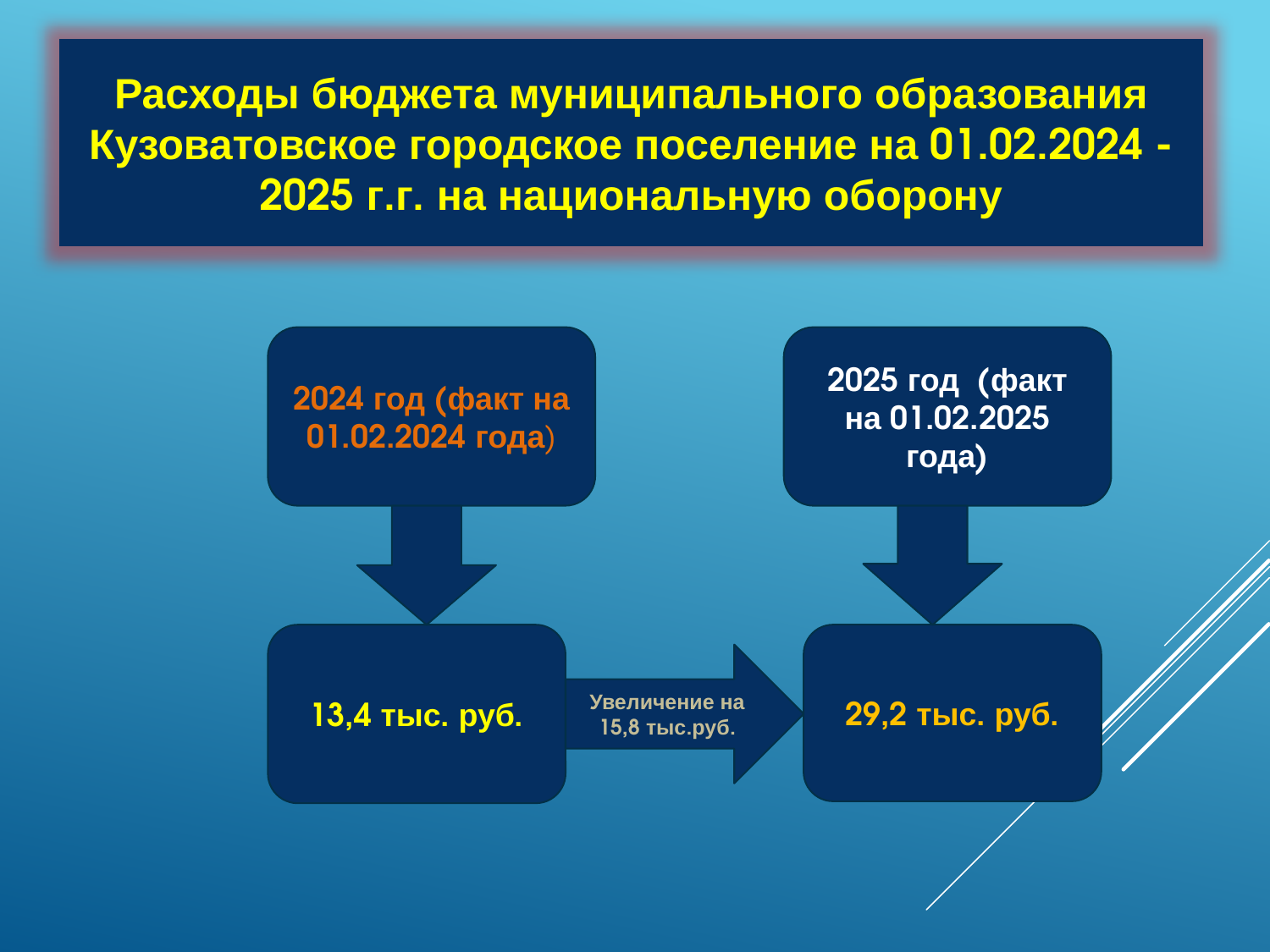

Расходы бюджета муниципального образования Кузоватовское городское поселение на 01.02.2024 -2025 г.г. на национальную оборону
2024 год (факт на 01.02.2024 года)
2025 год  (факт на 01.02.2025 года)

13,4 тыс. руб.
29,2 тыс. руб.
Увеличение на 15,8 тыс.руб.